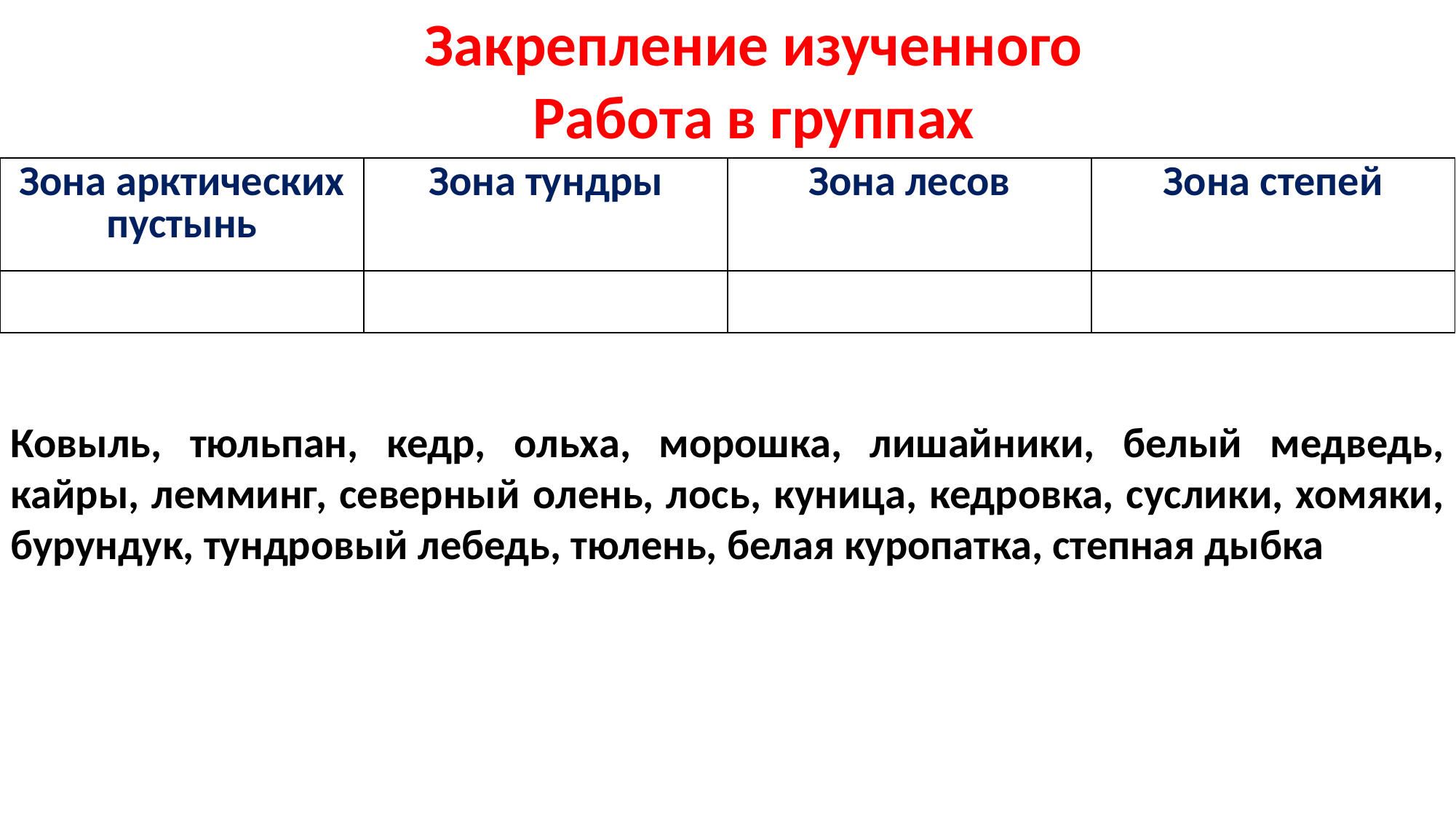

Закрепление изученного
Работа в группах
| Зона арктических пустынь | Зона тундры | Зона лесов | Зона степей |
| --- | --- | --- | --- |
|  |  |  |  |
Ковыль, тюльпан, кедр, ольха, морошка, лишайники, белый медведь, кайры, лемминг, северный олень, лось, куница, кедровка, суслики, хомяки, бурундук, тундровый лебедь, тюлень, белая куропатка, степная дыбка